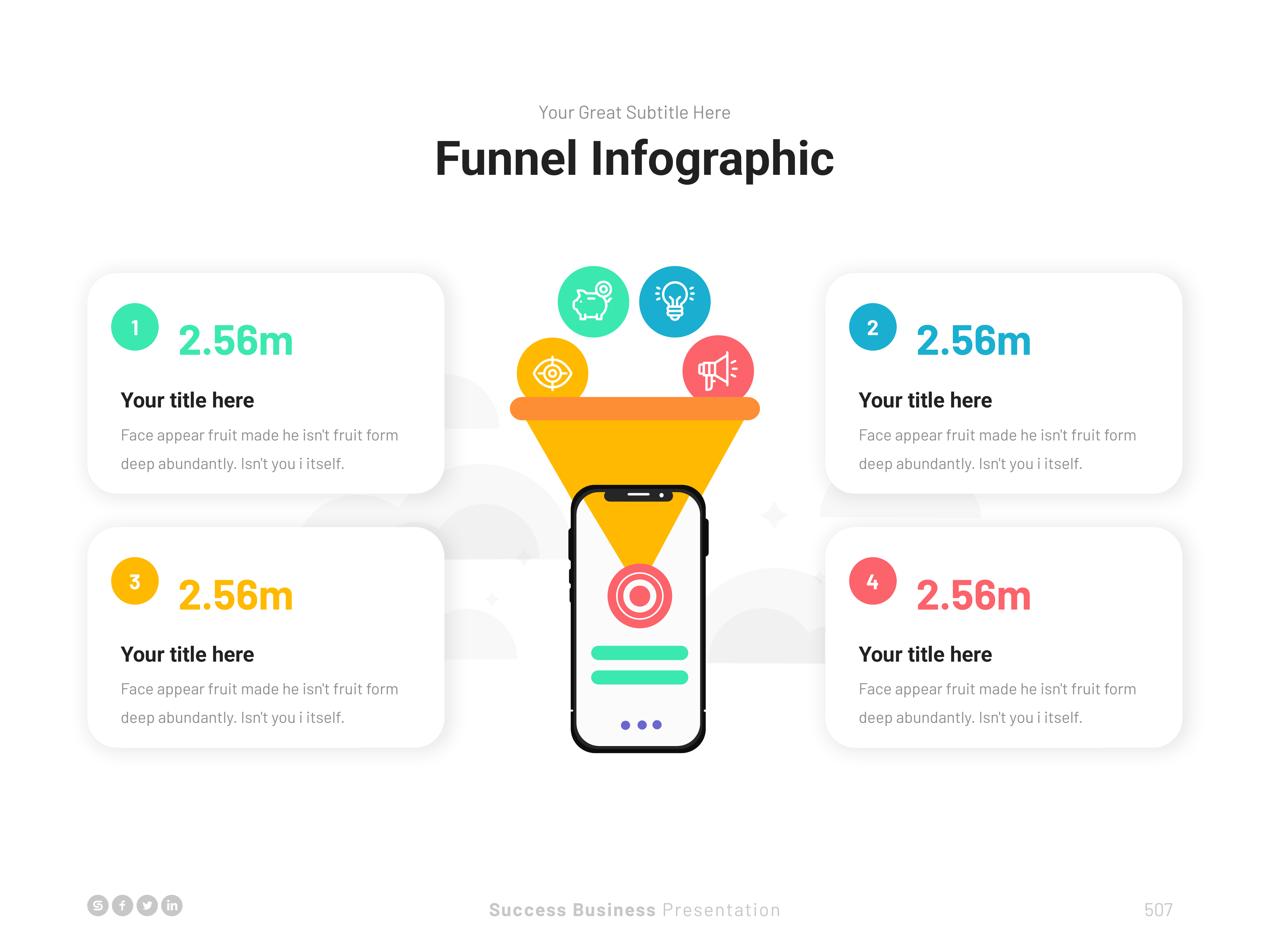

Your Great Subtitle Here
Funnel Infographic

2.56m
1
Your title here
Face appear fruit made he isn't fruit form deep abundantly. Isn't you i itself.
2.56m
2
Your title here
Face appear fruit made he isn't fruit form deep abundantly. Isn't you i itself.

2.56m
3
Your title here
Face appear fruit made he isn't fruit form deep abundantly. Isn't you i itself.
2.56m
4
Your title here
Face appear fruit made he isn't fruit form deep abundantly. Isn't you i itself.